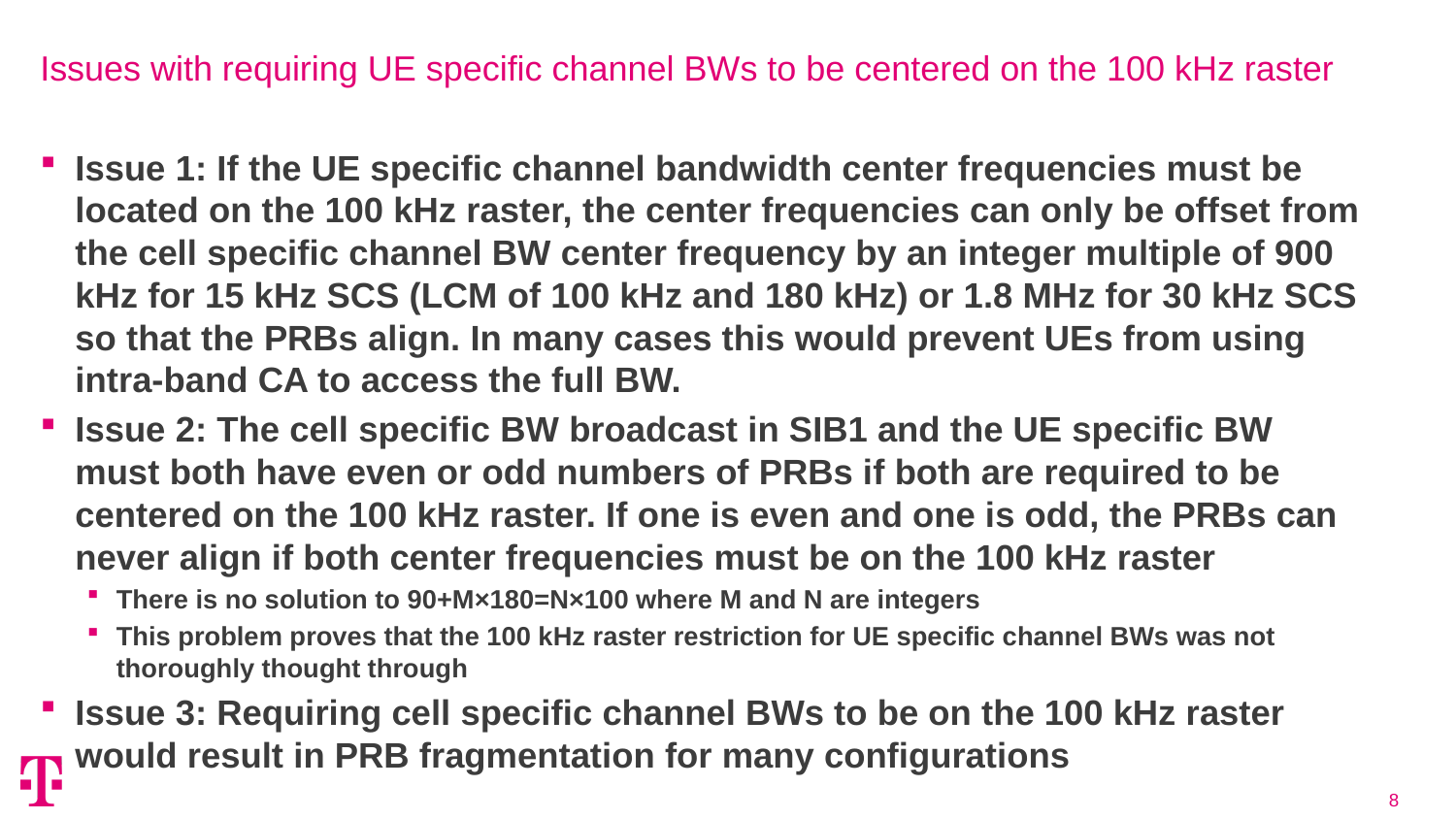

# Issues with requiring UE specific channel BWs to be centered on the 100 kHz raster
Issue 1: If the UE specific channel bandwidth center frequencies must be located on the 100 kHz raster, the center frequencies can only be offset from the cell specific channel BW center frequency by an integer multiple of 900 kHz for 15 kHz SCS (LCM of 100 kHz and 180 kHz) or 1.8 MHz for 30 kHz SCS so that the PRBs align. In many cases this would prevent UEs from using intra-band CA to access the full BW.
Issue 2: The cell specific BW broadcast in SIB1 and the UE specific BW must both have even or odd numbers of PRBs if both are required to be centered on the 100 kHz raster. If one is even and one is odd, the PRBs can never align if both center frequencies must be on the 100 kHz raster
There is no solution to 90+M×180=N×100 where M and N are integers
This problem proves that the 100 kHz raster restriction for UE specific channel BWs was not thoroughly thought through
Issue 3: Requiring cell specific channel BWs to be on the 100 kHz raster would result in PRB fragmentation for many configurations